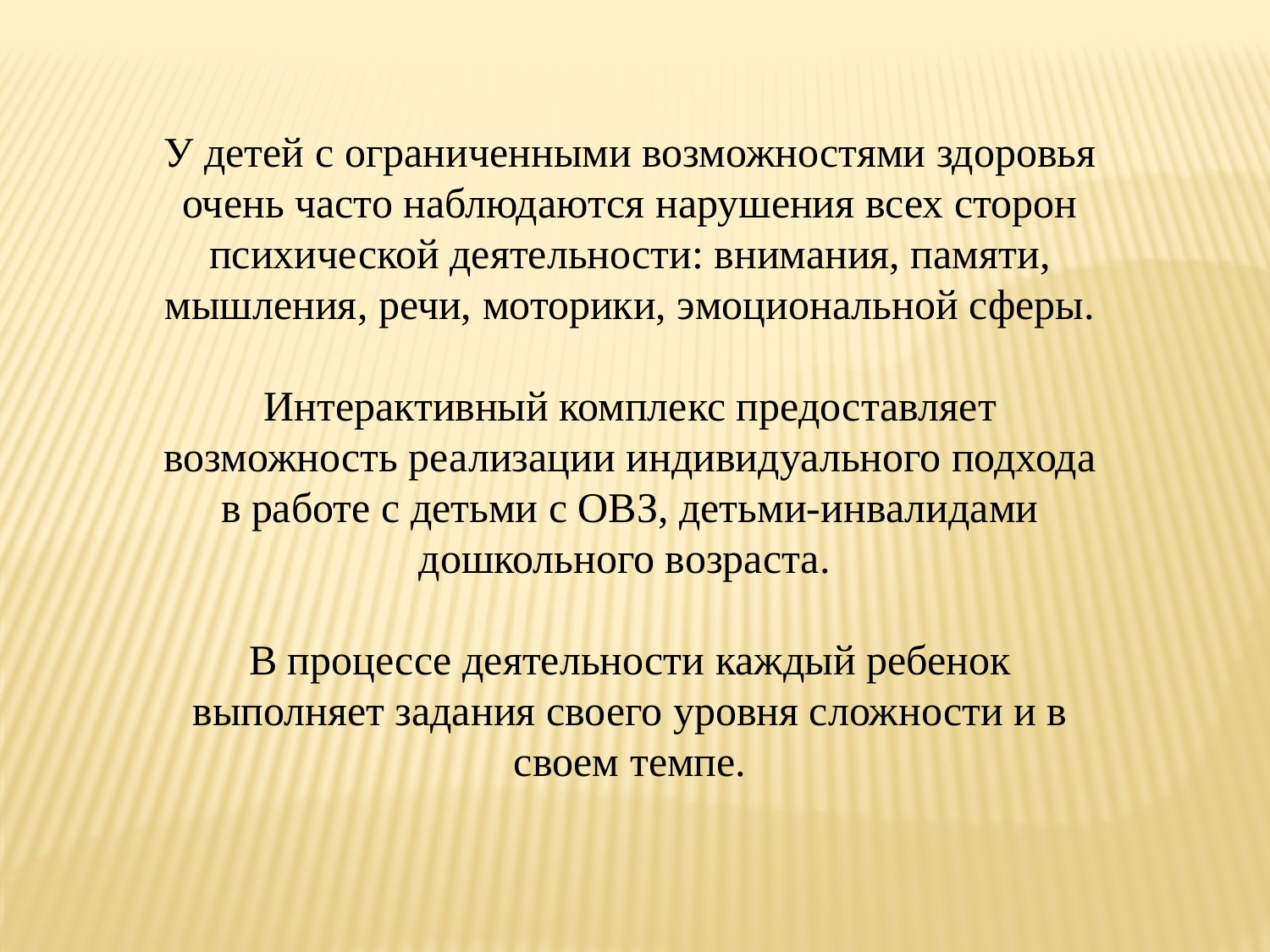

У детей с ограниченными возможностями здоровья очень часто наблюдаются нарушения всех сторон психической деятельности: внимания, памяти, мышления, речи, моторики, эмоциональной сферы.

Интерактивный комплекс предоставляет возможность реализации индивидуального подхода в работе с детьми с ОВЗ, детьми-инвалидами дошкольного возраста.

В процессе деятельности каждый ребенок выполняет задания своего уровня сложности и в своем темпе.